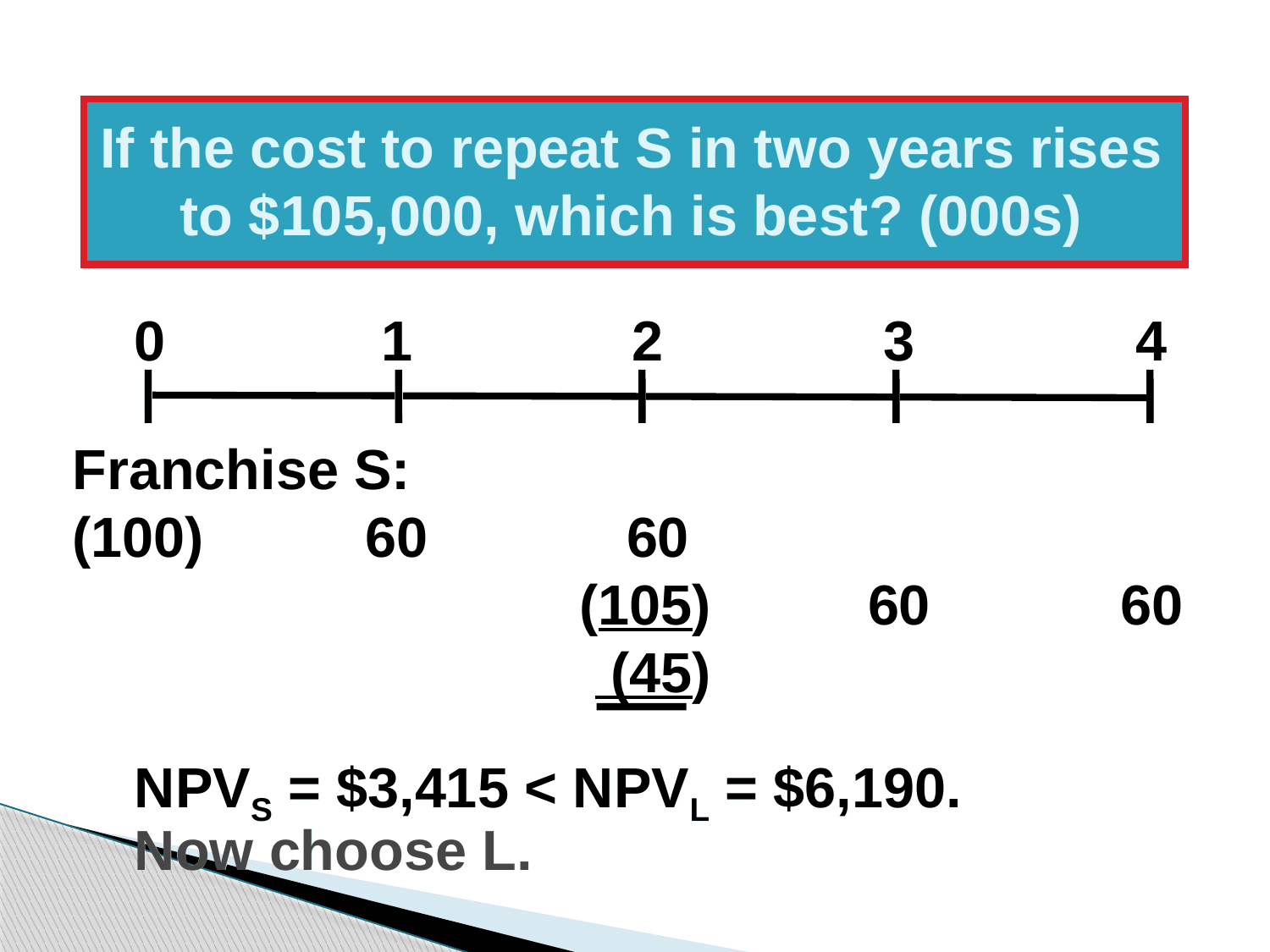

If the cost to repeat S in two years rises to $105,000, which is best? (000s)
0
1
2
3
4

Franchise S:
(100)

60

   60
(105)
  (45)

60

60

NPVS = $3,415 < NPVL = $6,190.
Now choose L.